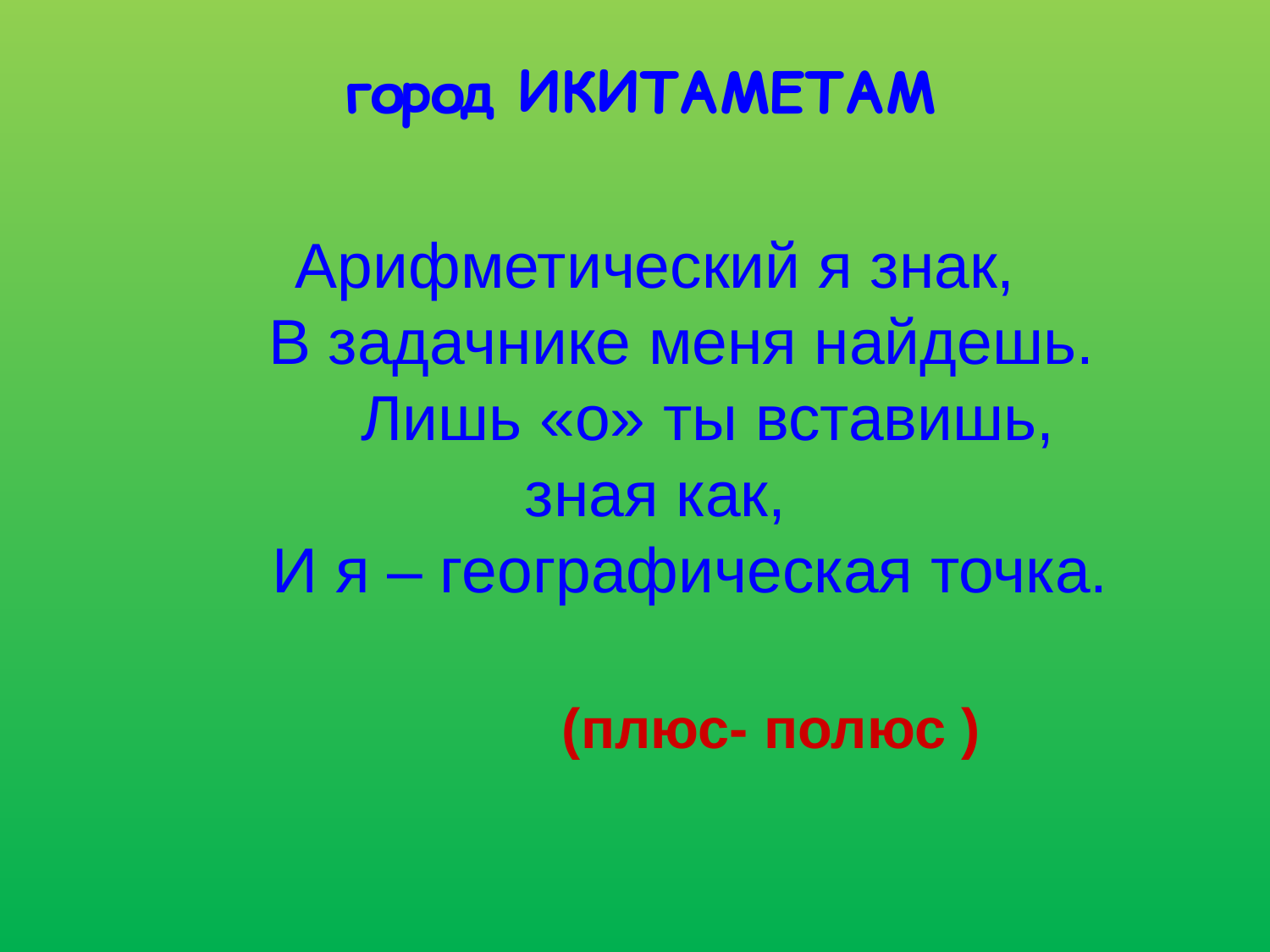

город ИКИТАМЕТАМ
Арифметический я знак,
   В задачнике меня найдешь.
      Лишь «о» ты вставишь,
зная как,
    И я – географическая точка.
   (плюс- полюс )